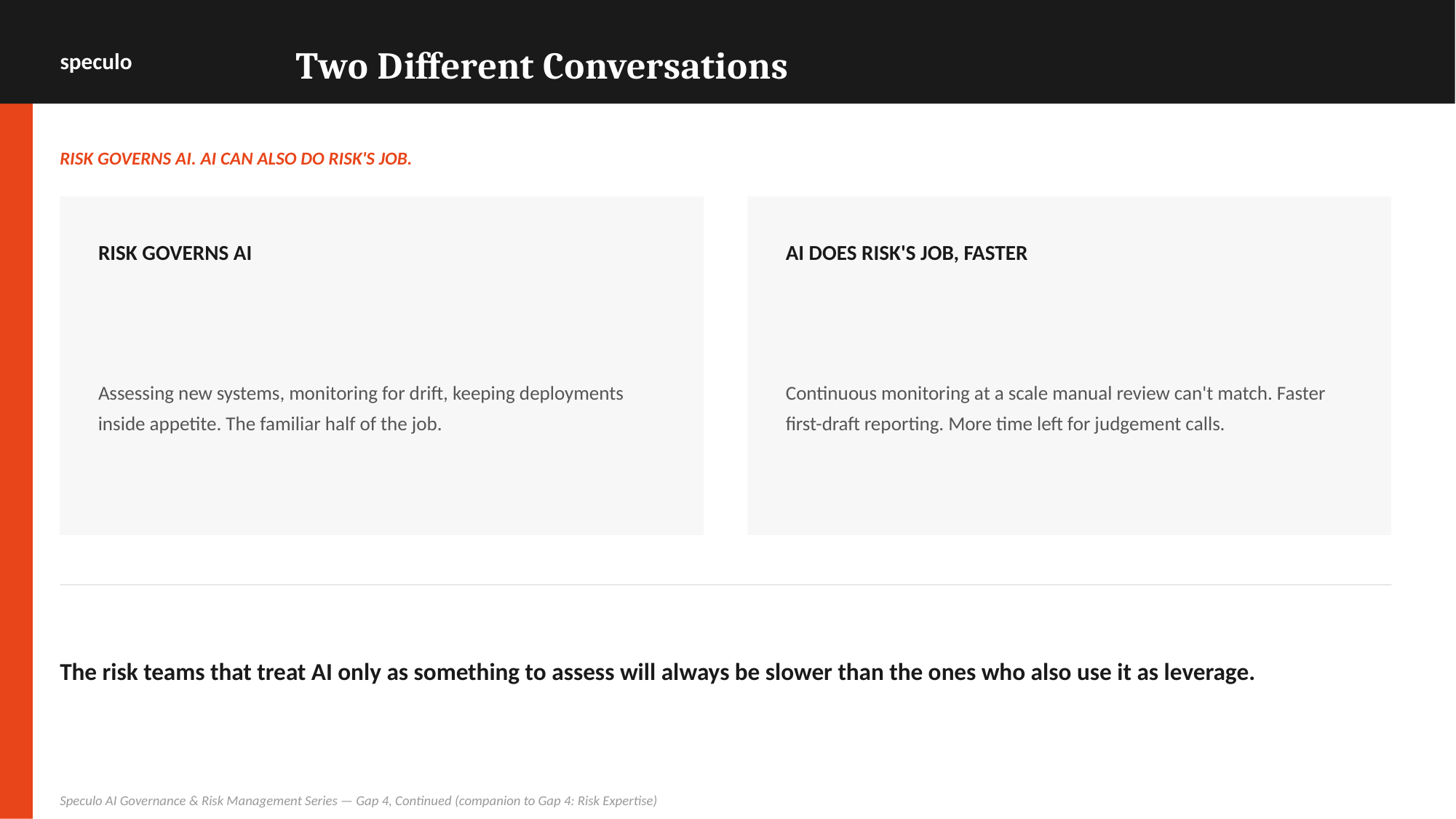

Two Different Conversations
speculo
RISK GOVERNS AI. AI CAN ALSO DO RISK'S JOB.

RISK GOVERNS AI
AI DOES RISK'S JOB, FASTER
Assessing new systems, monitoring for drift, keeping deployments
Continuous monitoring at a scale manual review can't match. Faster
inside appetite. The familiar half of the job.
first-draft reporting. More time left for judgement calls.

The risk teams that treat AI only as something to assess will always be slower than the ones who also use it as leverage.
Speculo AI Governance & Risk Management Series — Gap 4, Continued (companion to Gap 4: Risk Expertise)